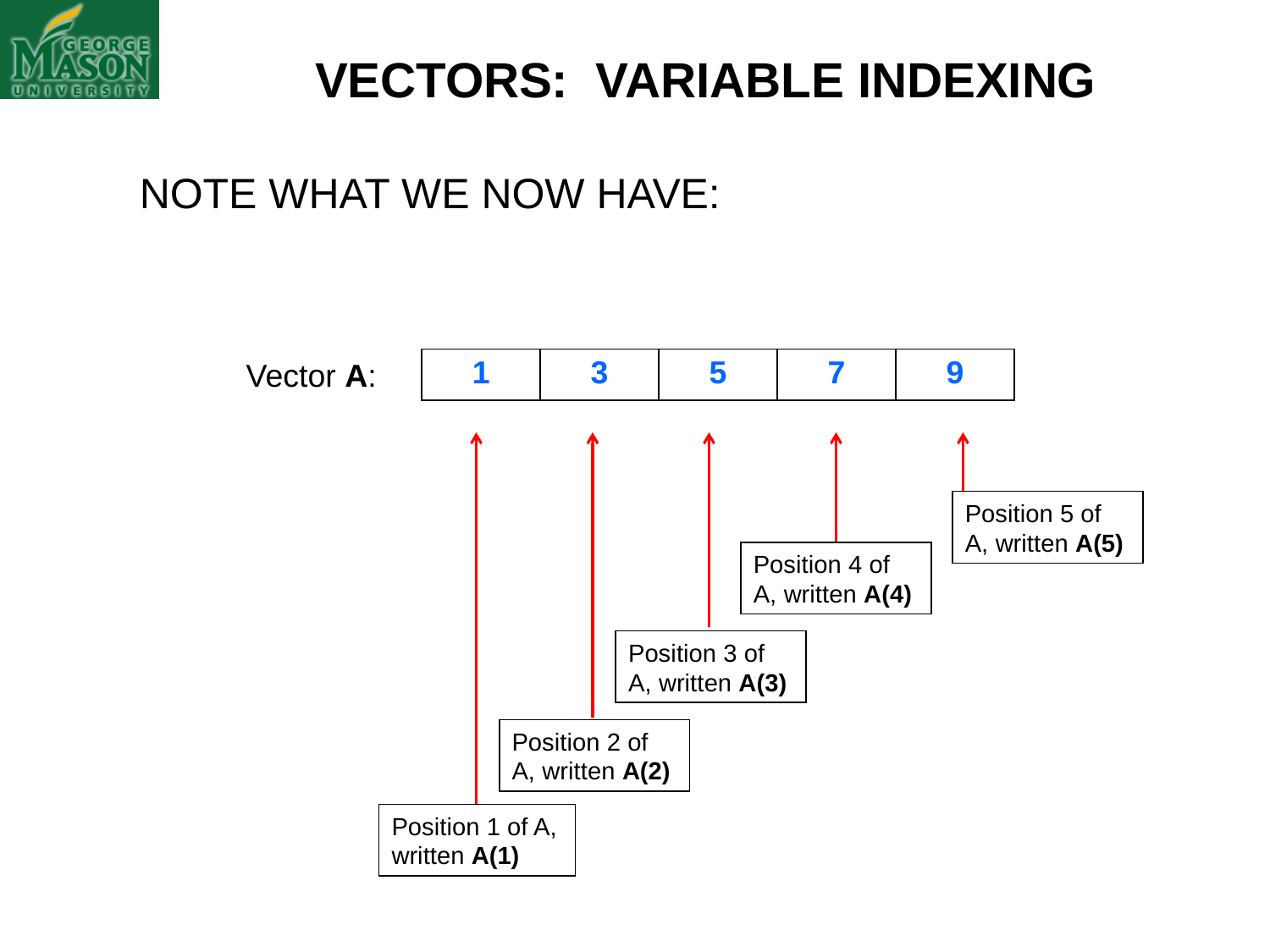

VECTORS:  VARIABLE INDEXING
NOTE WHAT WE NOW HAVE:
Vector A:
| 1 | 3 | 5 | 7 | 9 |
| --- | --- | --- | --- | --- |
Position 5 of A, written A(5)
Position 4 of A, written A(4)
Position 3 of A, written A(3)
Position 2 of A, written A(2)
Position 1 of A, written A(1)